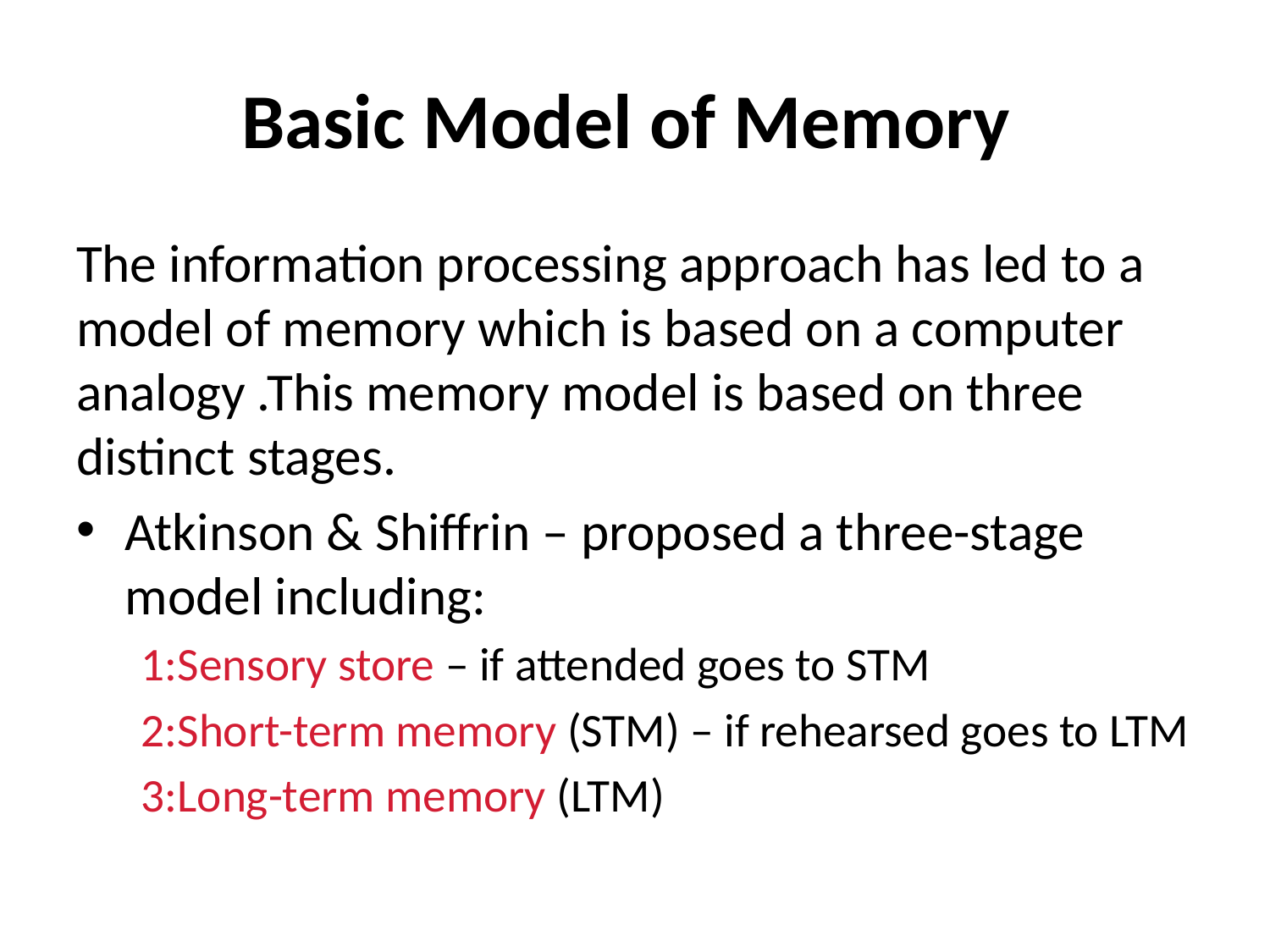

# Basic Model of Memory
The information processing approach has led to a model of memory which is based on a computer analogy .This memory model is based on three distinct stages.
Atkinson & Shiffrin – proposed a three-stage model including:
1:Sensory store – if attended goes to STM
2:Short-term memory (STM) – if rehearsed goes to LTM
3:Long-term memory (LTM)